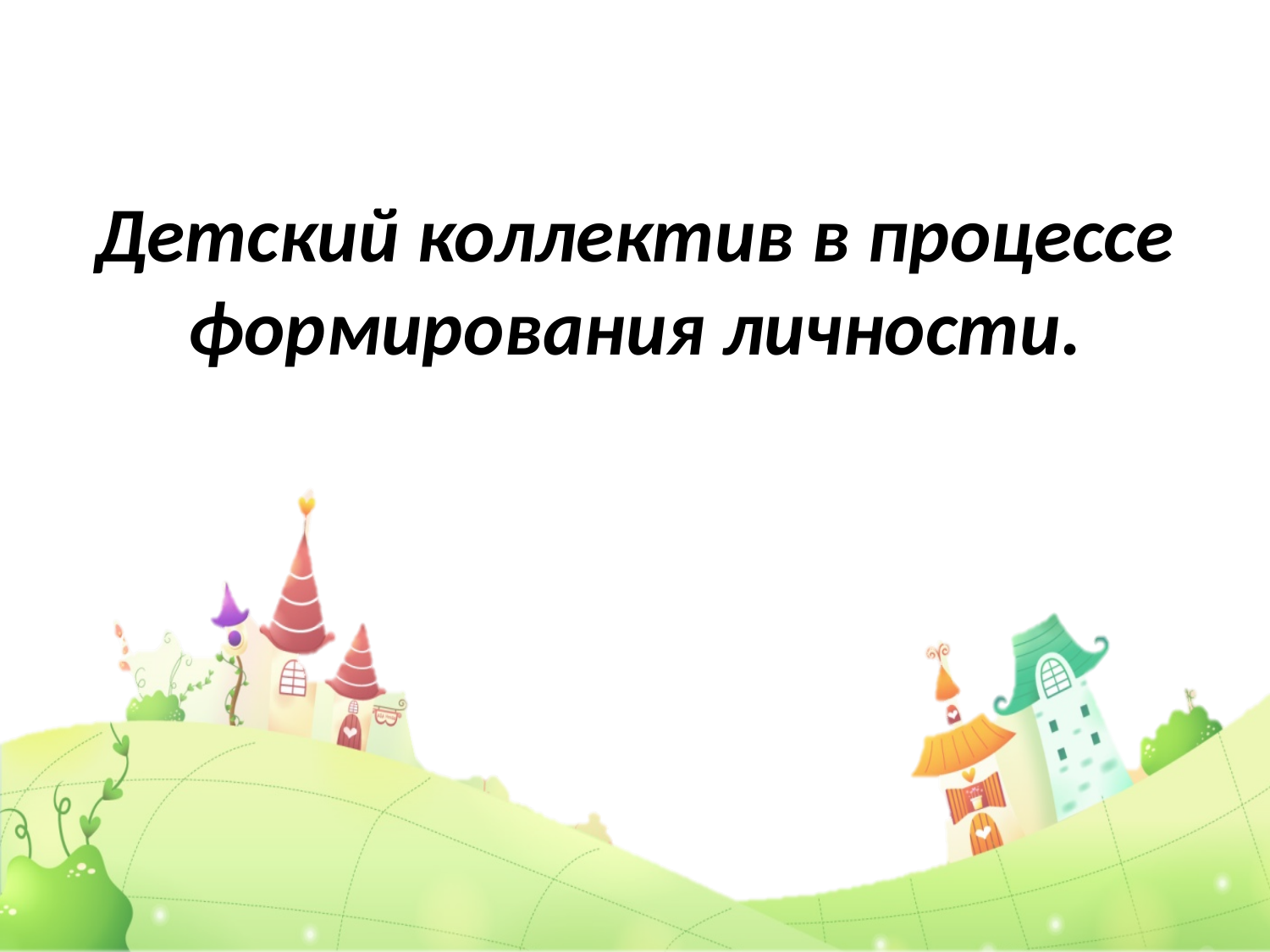

# Детский коллектив в процессе формирования личности.